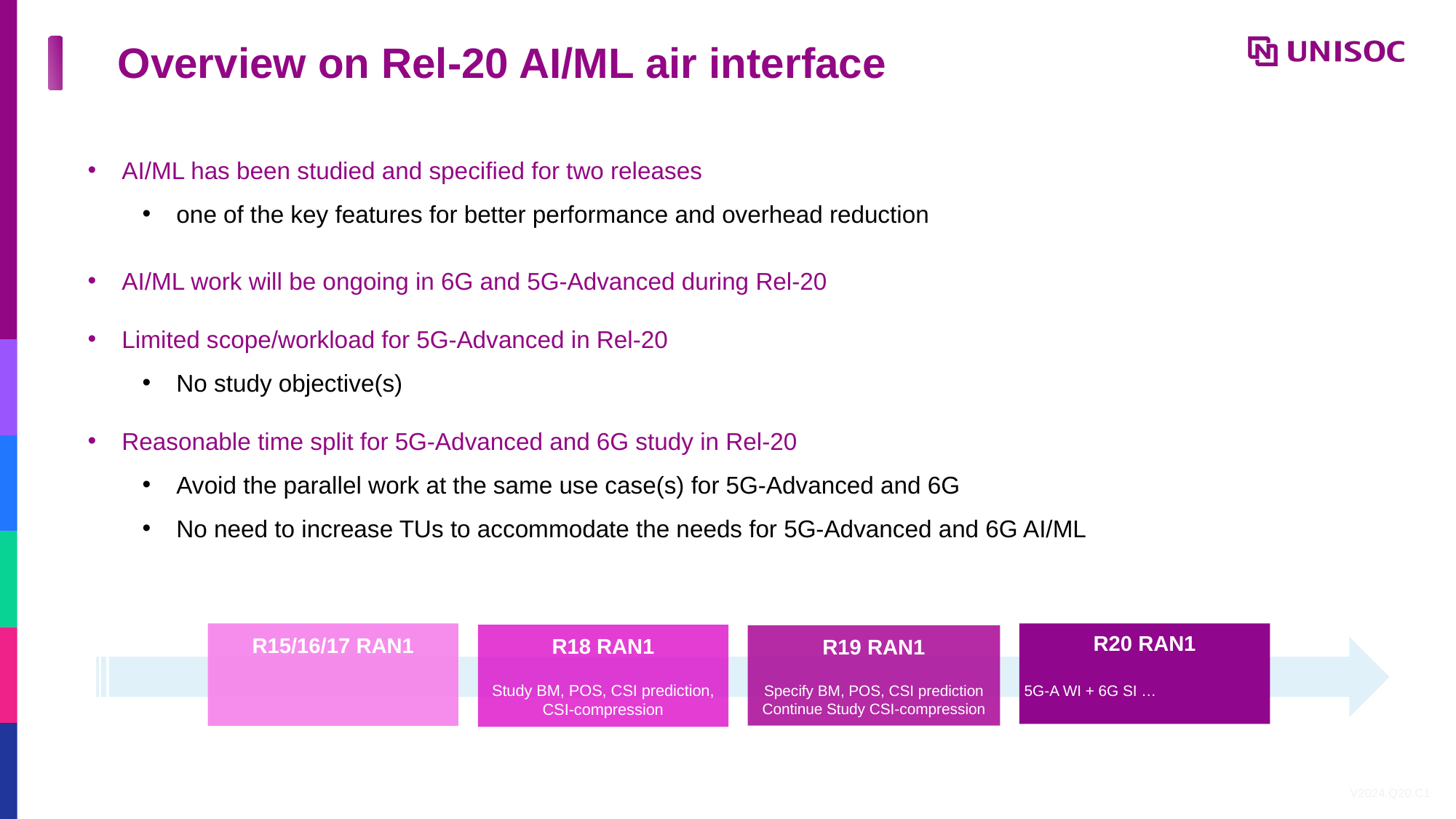

Overview on Rel-20 AI/ML air interface
AI/ML has been studied and specified for two releases
one of the key features for better performance and overhead reduction
AI/ML work will be ongoing in 6G and 5G-Advanced during Rel-20
Limited scope/workload for 5G-Advanced in Rel-20
No study objective(s)
Reasonable time split for 5G-Advanced and 6G study in Rel-20
Avoid the parallel work at the same use case(s) for 5G-Advanced and 6G
No need to increase TUs to accommodate the needs for 5G-Advanced and 6G AI/ML
R20 RAN1

5G-A WI + 6G SI …
R15/16/17 RAN1

R18 RAN1

Study BM, POS, CSI prediction, CSI-compression
R19 RAN1

Specify BM, POS, CSI prediction Continue Study CSI-compression